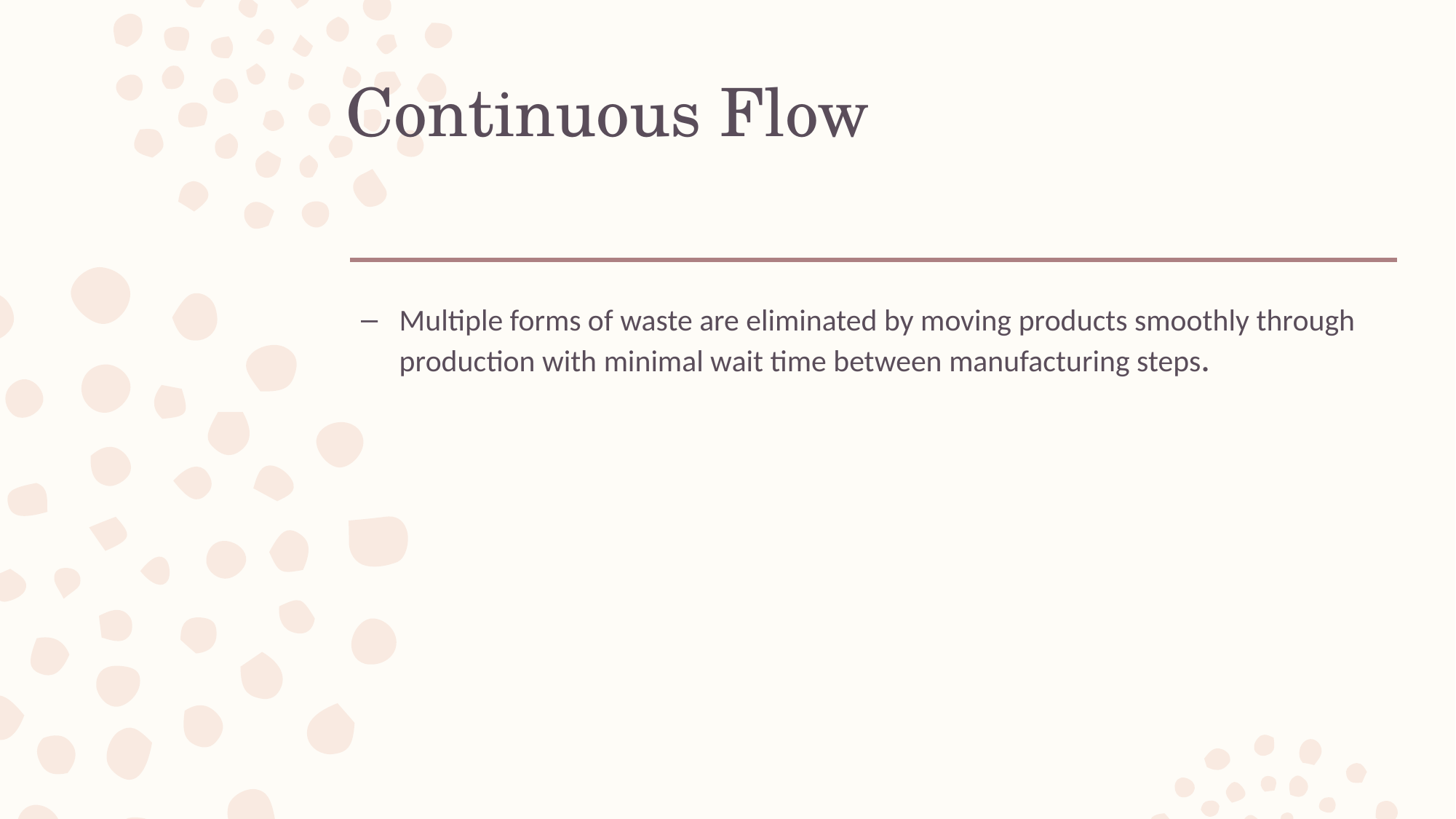

# Continuous Flow
Multiple forms of waste are eliminated by moving products smoothly through production with minimal wait time between manufacturing steps.